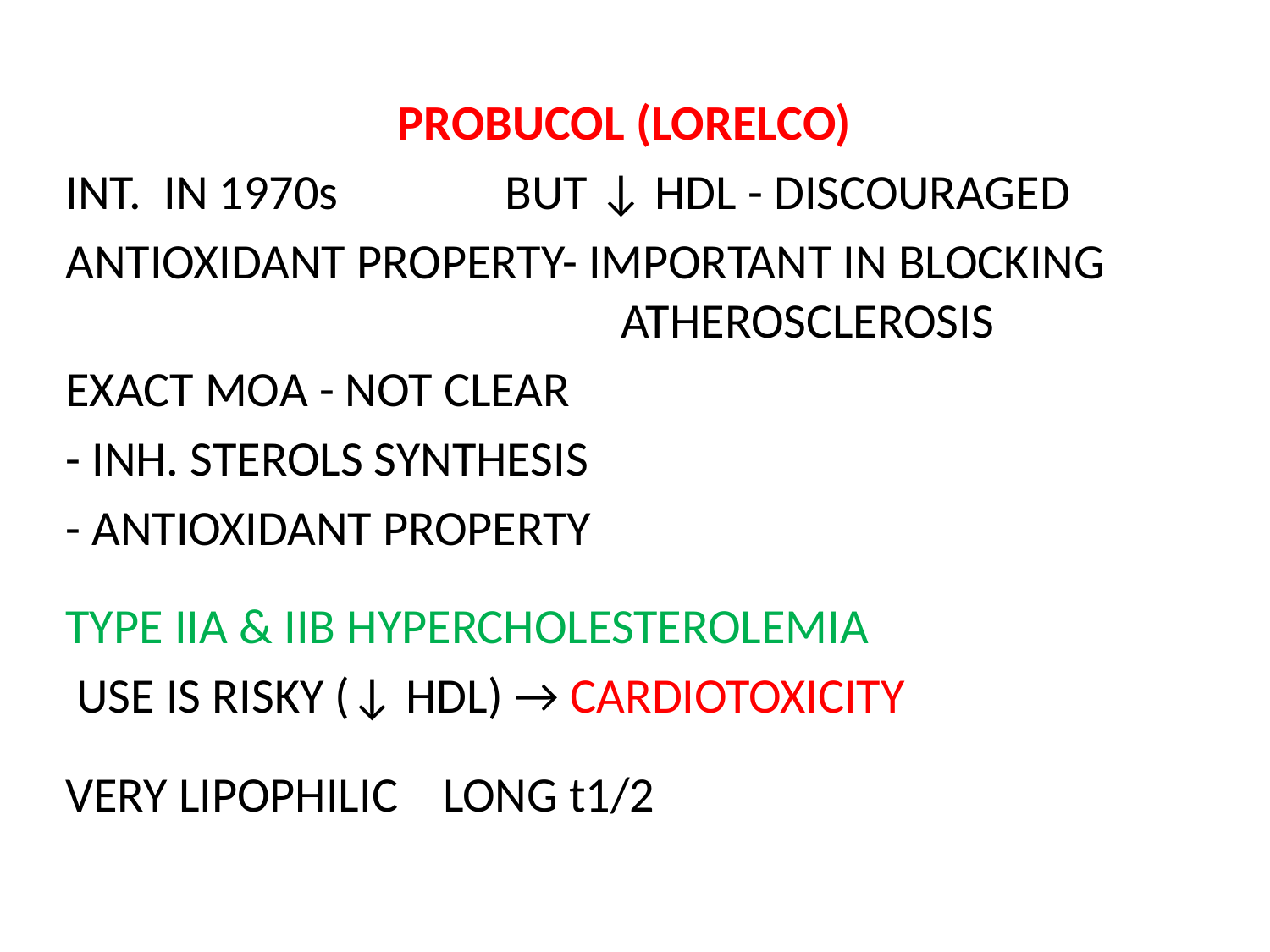

PROBUCOL (LORELCO)
INT.  IN 1970s		 BUT ↓ HDL - DISCOURAGED
ANTIOXIDANT PROPERTY- IMPORTANT IN BLOCKING 					ATHEROSCLEROSIS
EXACT MOA - NOT CLEAR
- INH. STEROLS SYNTHESIS
- ANTIOXIDANT PROPERTY

TYPE IIA & IIB HYPERCHOLESTEROLEMIA
 USE IS RISKY (↓ HDL) → CARDIOTOXICITY

VERY LIPOPHILIC    LONG t1/2